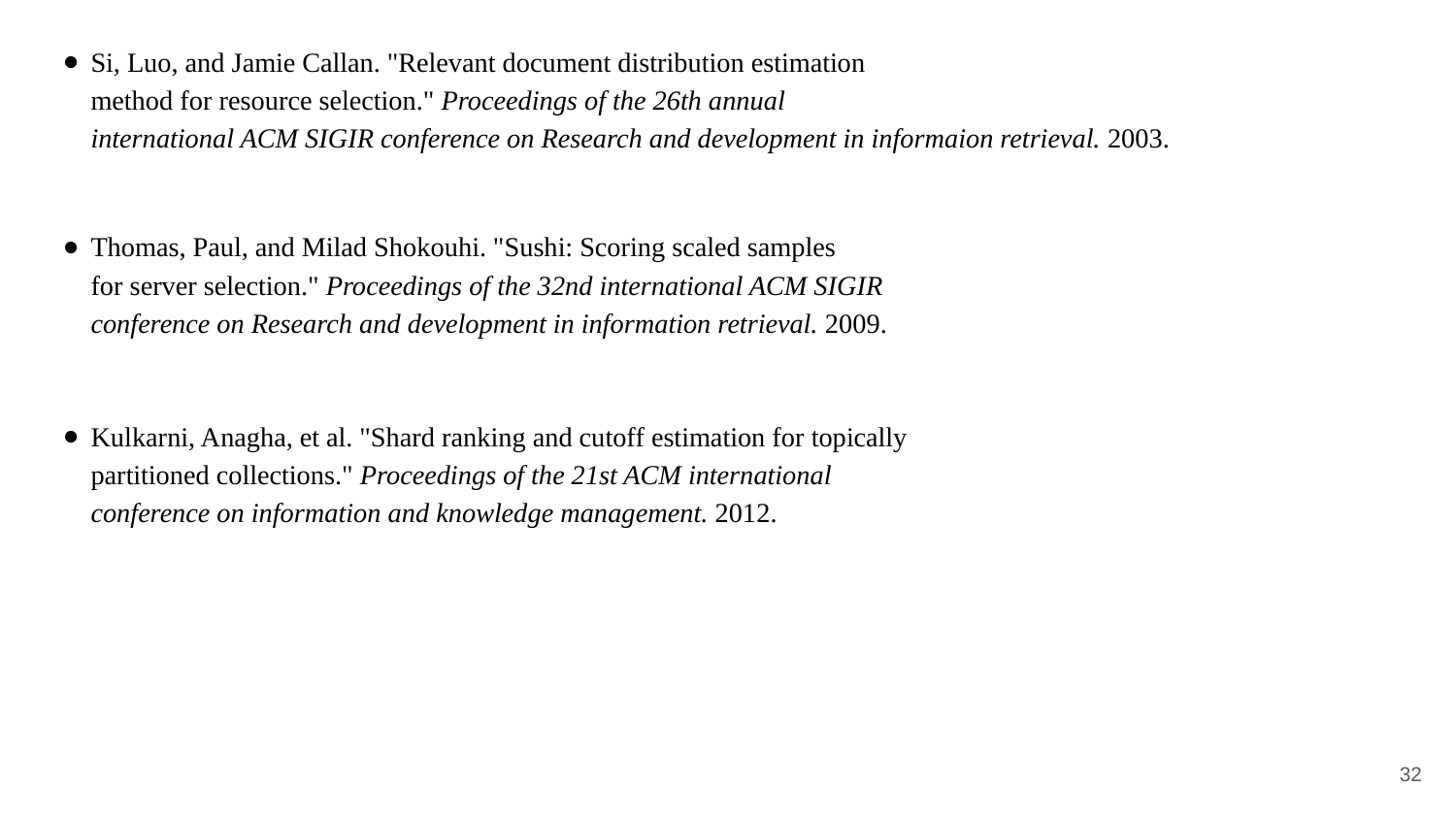

Si, Luo, and Jamie Callan. "Relevant document distribution estimation
method for resource selection." Proceedings of the 26th annual
international ACM SIGIR conference on Research and development in informaion retrieval. 2003.
Thomas, Paul, and Milad Shokouhi. "Sushi: Scoring scaled samples
for server selection." Proceedings of the 32nd international ACM SIGIR
conference on Research and development in information retrieval. 2009.
Kulkarni, Anagha, et al. "Shard ranking and cutoff estimation for topically
partitioned collections." Proceedings of the 21st ACM international
conference on information and knowledge management. 2012.

32